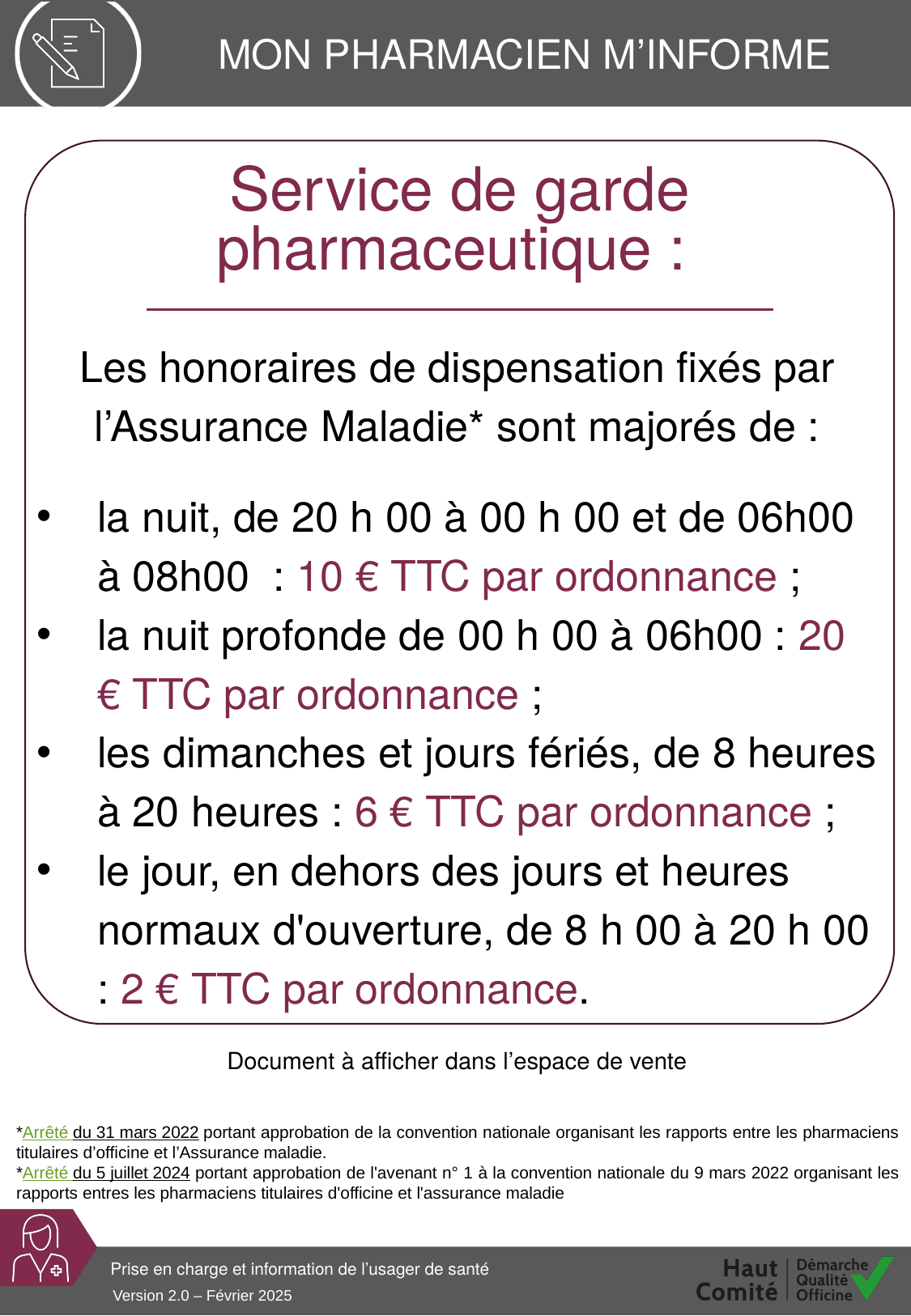

# MON PHARMACIEN M’INFORME

Service de garde pharmaceutique :
Les honoraires de dispensation fixés par l’Assurance Maladie* sont majorés de :
la nuit, de 20 h 00 à 00 h 00 et de 06h00 à 08h00  : 10 € TTC par ordonnance ;
la nuit profonde de 00 h 00 à 06h00 : 20 € TTC par ordonnance ;
les dimanches et jours fériés, de 8 heures à 20 heures : 6 € TTC par ordonnance ;
le jour, en dehors des jours et heures normaux d'ouverture, de 8 h 00 à 20 h 00 : 2 € TTC par ordonnance.
Document à afficher dans l’espace de vente
*Arrêté du 31 mars 2022 portant approbation de la convention nationale organisant les rapports entre les pharmaciens titulaires d’officine et l’Assurance maladie.
*Arrêté du 5 juillet 2024 portant approbation de l'avenant n° 1 à la convention nationale du 9 mars 2022 organisant les rapports entres les pharmaciens titulaires d'officine et l'assurance maladie